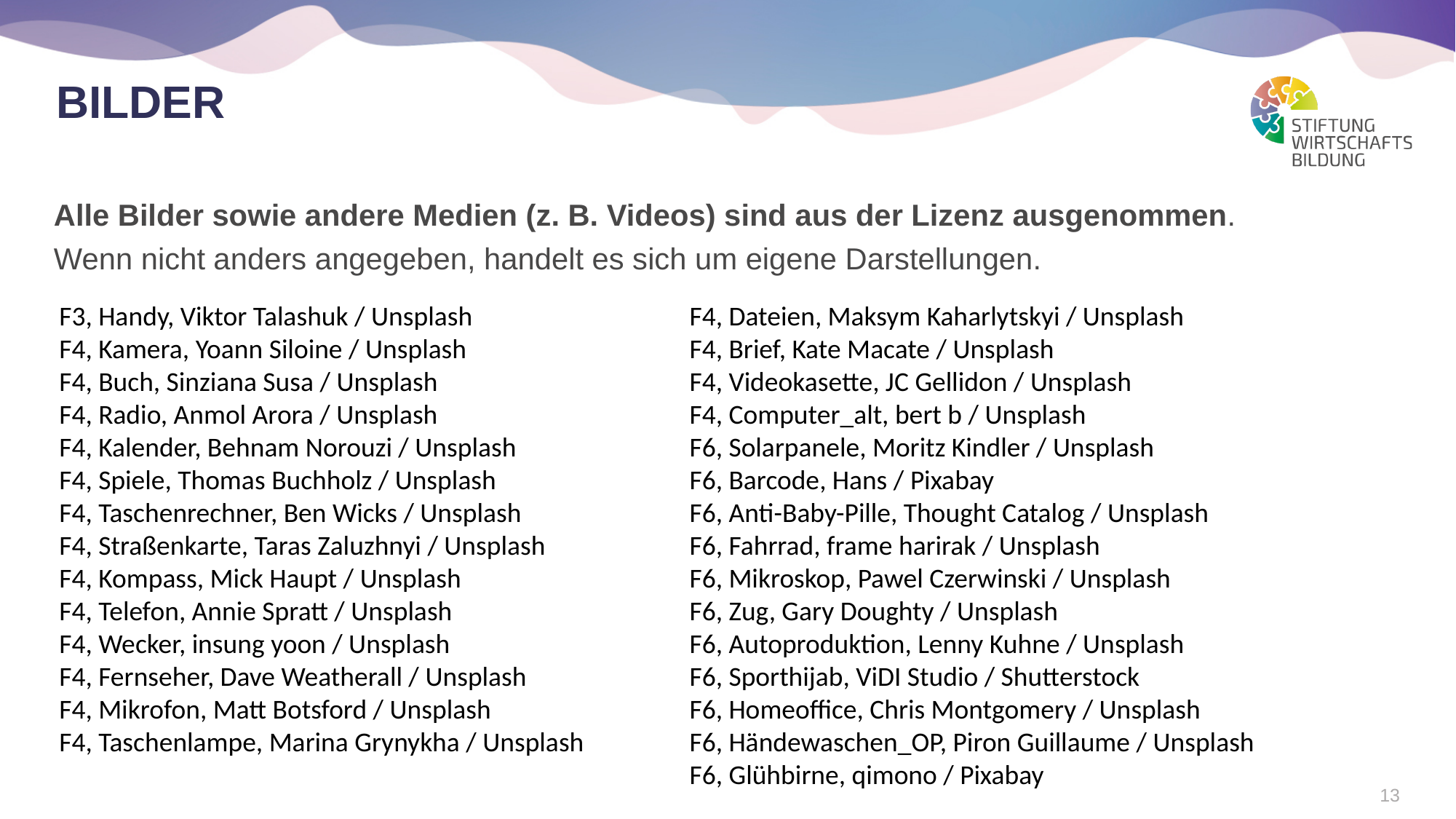

# Bilder
Alle Bilder sowie andere Medien (z. B. Videos) sind aus der Lizenz ausgenommen.
Wenn nicht anders angegeben, handelt es sich um eigene Darstellungen.

F3, Handy, Viktor Talashuk / Unsplash
F4, Kamera, Yoann Siloine / Unsplash
F4, Buch, Sinziana Susa / Unsplash
F4, Radio, Anmol Arora / Unsplash
F4, Kalender, Behnam Norouzi / Unsplash
F4, Spiele, Thomas Buchholz / Unsplash
F4, Taschenrechner, Ben Wicks / Unsplash
F4, Straßenkarte, Taras Zaluzhnyi / Unsplash
F4, Kompass, Mick Haupt / Unsplash
F4, Telefon, Annie Spratt / Unsplash
F4, Wecker, insung yoon / Unsplash
F4, Fernseher, Dave Weatherall / Unsplash
F4, Mikrofon, Matt Botsford / Unsplash
F4, Taschenlampe, Marina Grynykha / Unsplash
F4, Dateien, Maksym Kaharlytskyi / Unsplash
F4, Brief, Kate Macate / Unsplash
F4, Videokasette, JC Gellidon / Unsplash
F4, Computer_alt, bert b / Unsplash
F6, Solarpanele, Moritz Kindler / Unsplash
F6, Barcode, Hans / Pixabay
F6, Anti-Baby-Pille, Thought Catalog / Unsplash
F6, Fahrrad, frame harirak / Unsplash
F6, Mikroskop, Pawel Czerwinski / Unsplash
F6, Zug, Gary Doughty / Unsplash
F6, Autoproduktion, Lenny Kuhne / Unsplash
F6, Sporthijab, ViDI Studio / Shutterstock
F6, Homeoffice, Chris Montgomery / Unsplash
F6, Händewaschen_OP, Piron Guillaume / Unsplash
F6, Glühbirne, qimono / Pixabay
13